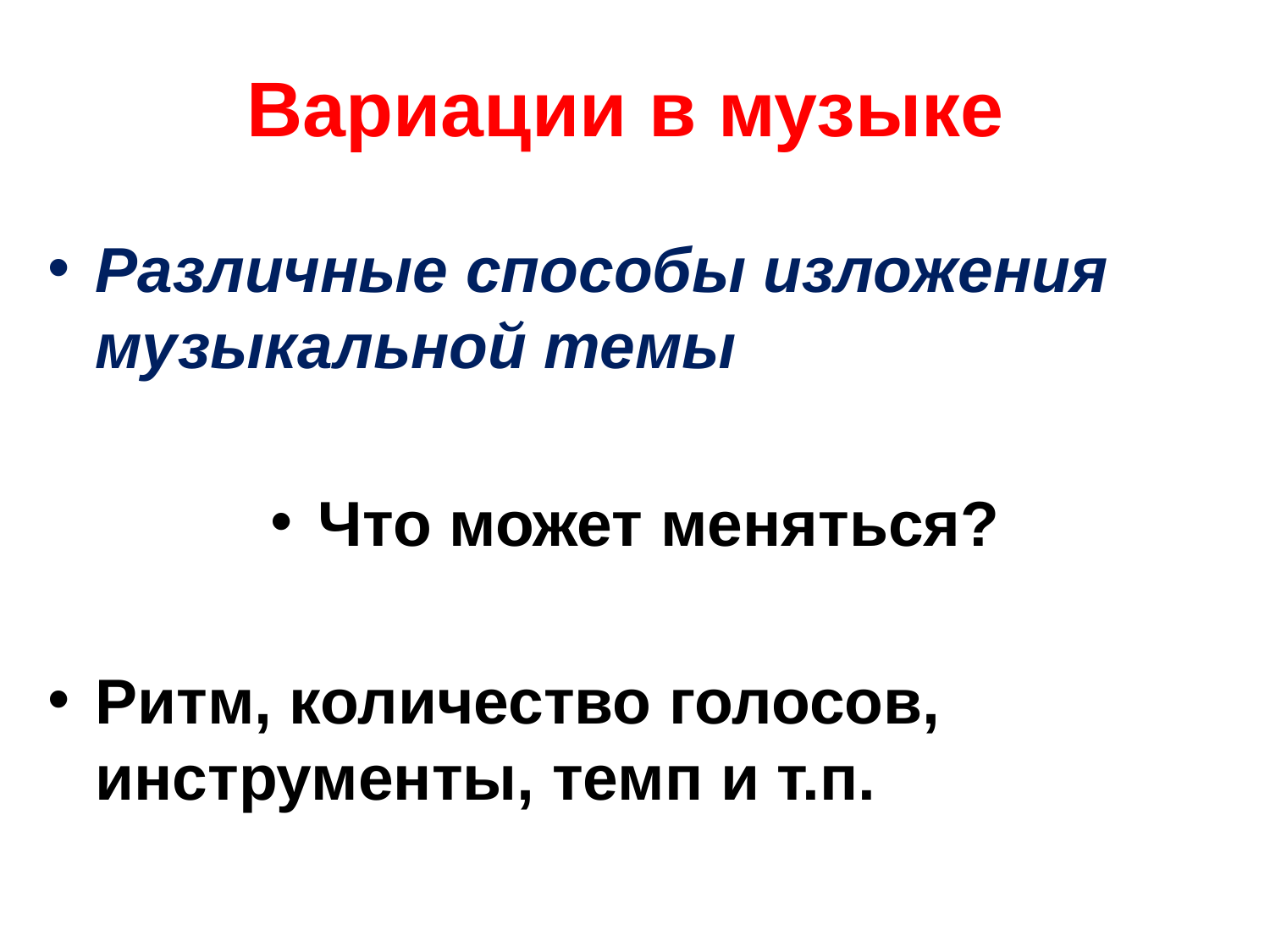

# Вариации в музыке
Различные способы изложения музыкальной темы

Что может меняться?

Ритм, количество голосов, инструменты, темп и т.п.